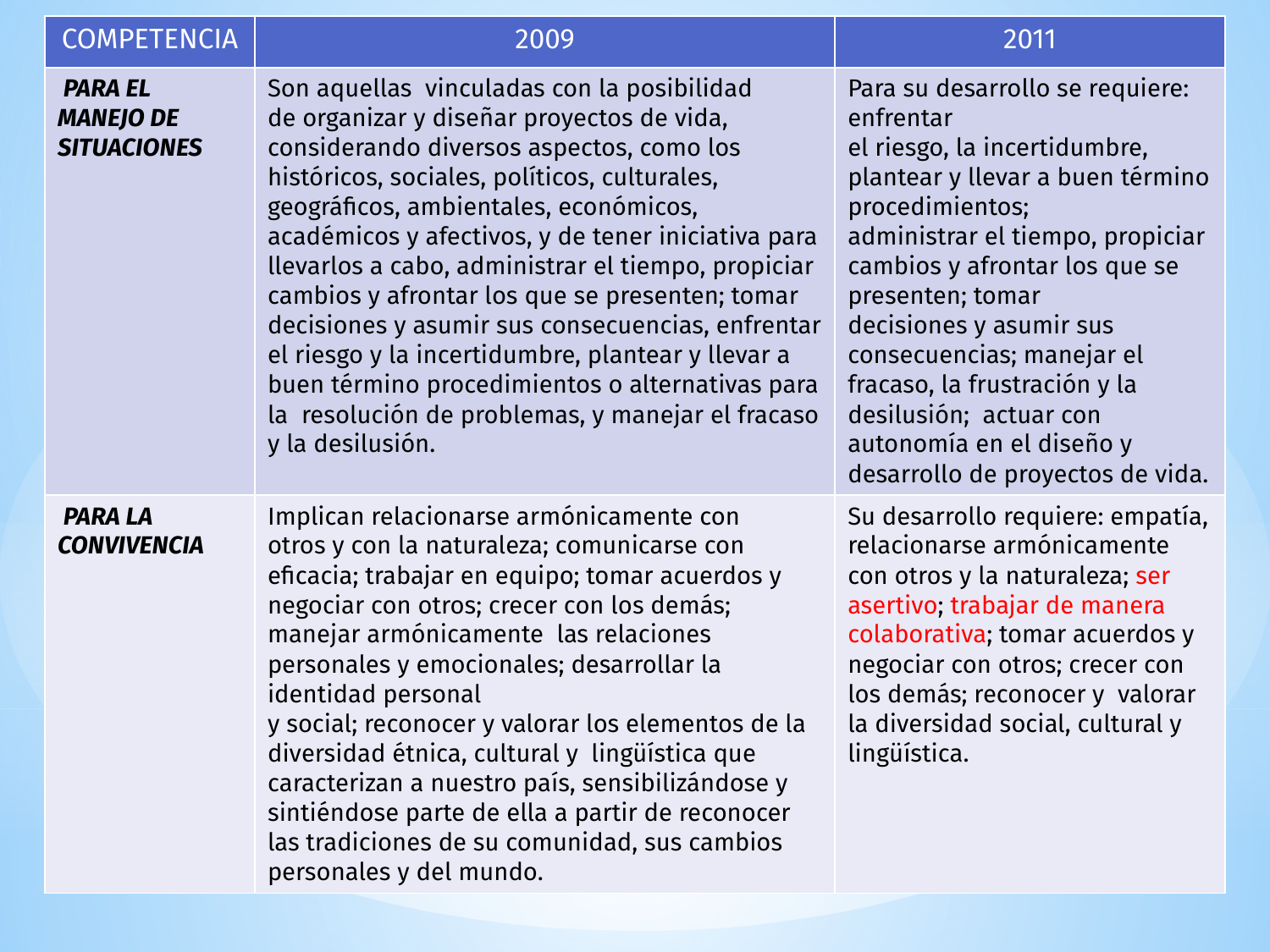

| COMPETENCIA | 2009 | 2011 |
| --- | --- | --- |
| PARA EL MANEJO DE SITUACIONES | Son aquellas vinculadas con la posibilidad de organizar y diseñar proyectos de vida, considerando diversos aspectos, como los históricos, sociales, políticos, culturales, geográficos, ambientales, económicos, académicos y afectivos, y de tener iniciativa para llevarlos a cabo, administrar el tiempo, propiciar cambios y afrontar los que se presenten; tomar decisiones y asumir sus consecuencias, enfrentar el riesgo y la incertidumbre, plantear y llevar a buen término procedimientos o alternativas para la resolución de problemas, y manejar el fracaso y la desilusión. | Para su desarrollo se requiere: enfrentar el riesgo, la incertidumbre, plantear y llevar a buen término procedimientos; administrar el tiempo, propiciar cambios y afrontar los que se presenten; tomar decisiones y asumir sus consecuencias; manejar el fracaso, la frustración y la desilusión; actuar con autonomía en el diseño y desarrollo de proyectos de vida. |
| PARA LA CONVIVENCIA | Implican relacionarse armónicamente con otros y con la naturaleza; comunicarse con eficacia; trabajar en equipo; tomar acuerdos y negociar con otros; crecer con los demás; manejar armónicamente las relaciones personales y emocionales; desarrollar la identidad personal y social; reconocer y valorar los elementos de la diversidad étnica, cultural y lingüística que caracterizan a nuestro país, sensibilizándose y sintiéndose parte de ella a partir de reconocer las tradiciones de su comunidad, sus cambios personales y del mundo. | Su desarrollo requiere: empatía, relacionarse armónicamente con otros y la naturaleza; ser asertivo; trabajar de manera colaborativa; tomar acuerdos y negociar con otros; crecer con los demás; reconocer y valorar la diversidad social, cultural y lingüística. |